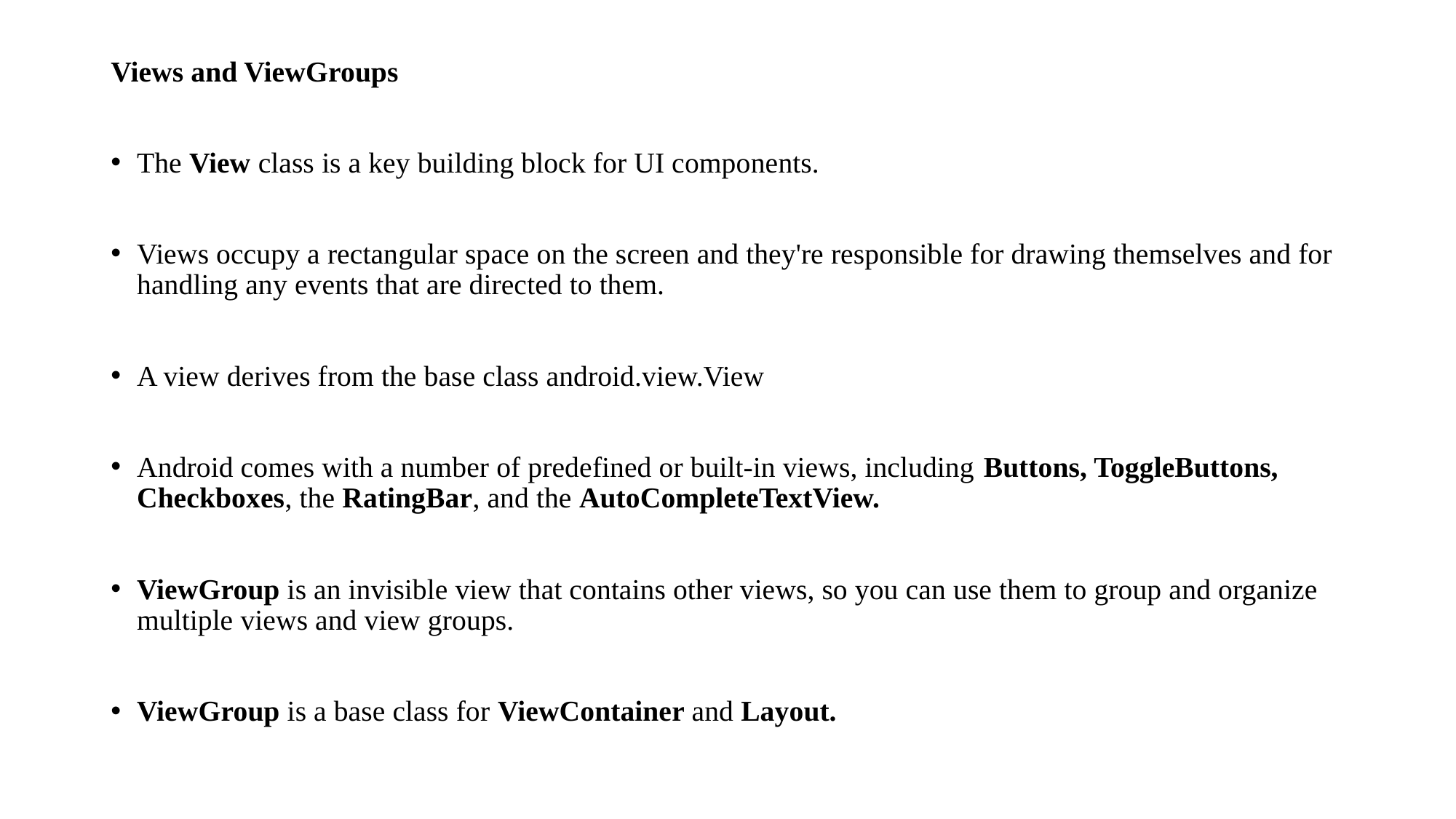

Views and ViewGroups

The View class is a key building block for UI components.

Views occupy a rectangular space on the screen and they're responsible for drawing themselves and for handling any events that are directed to them.

A view derives from the base class android.view.View

Android comes with a number of predefined or built-in views, including Buttons, ToggleButtons, Checkboxes, the RatingBar, and the AutoCompleteTextView.

ViewGroup is an invisible view that contains other views, so you can use them to group and organize multiple views and view groups.

ViewGroup is a base class for ViewContainer and Layout.